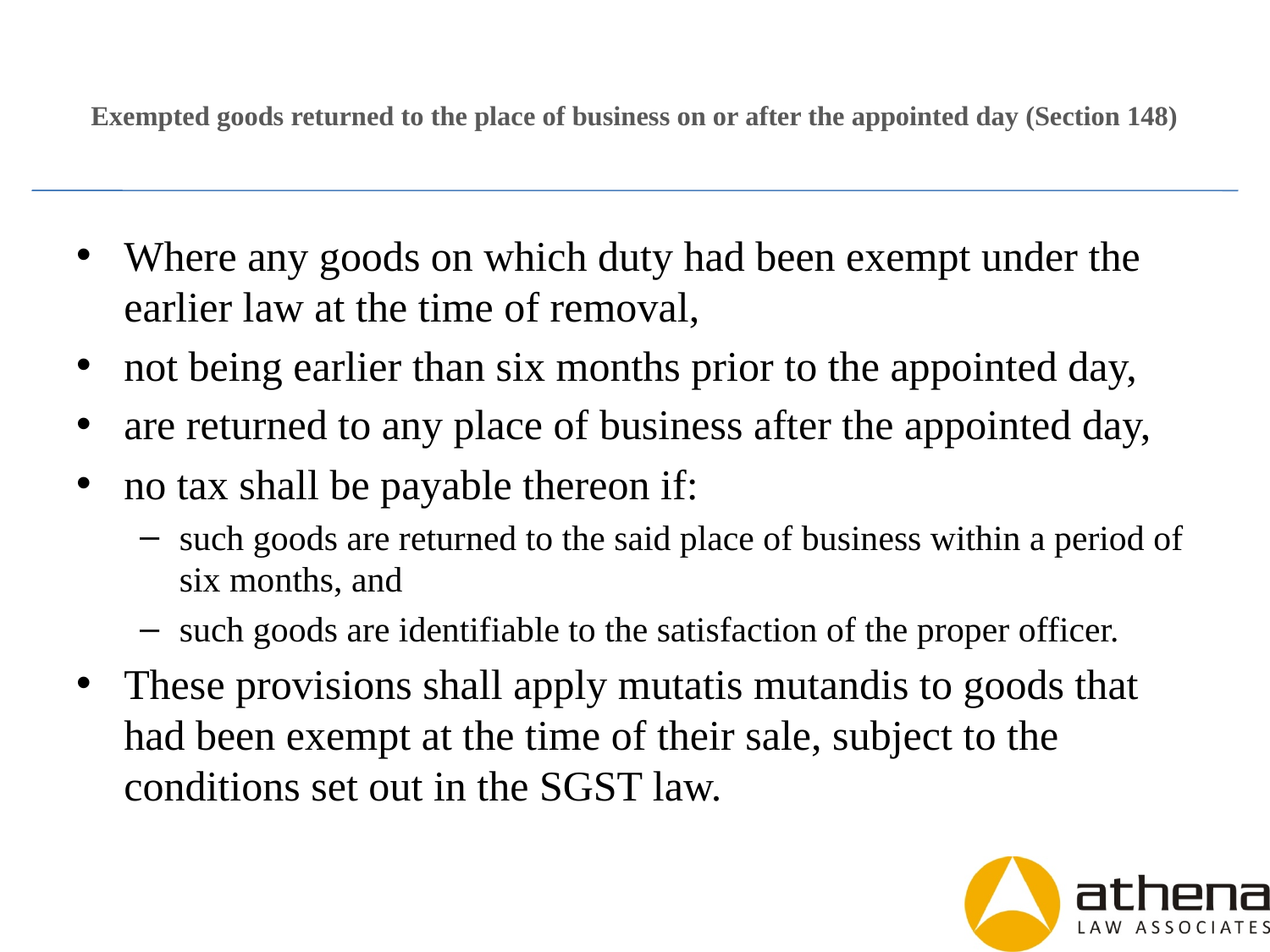

# Exempted goods returned to the place of business on or after the appointed day (Section 148)
Where any goods on which duty had been exempt under the earlier law at the time of removal,
not being earlier than six months prior to the appointed day,
are returned to any place of business after the appointed day,
no tax shall be payable thereon if:
such goods are returned to the said place of business within a period of six months, and
such goods are identifiable to the satisfaction of the proper officer.
These provisions shall apply mutatis mutandis to goods that had been exempt at the time of their sale, subject to the conditions set out in the SGST law.